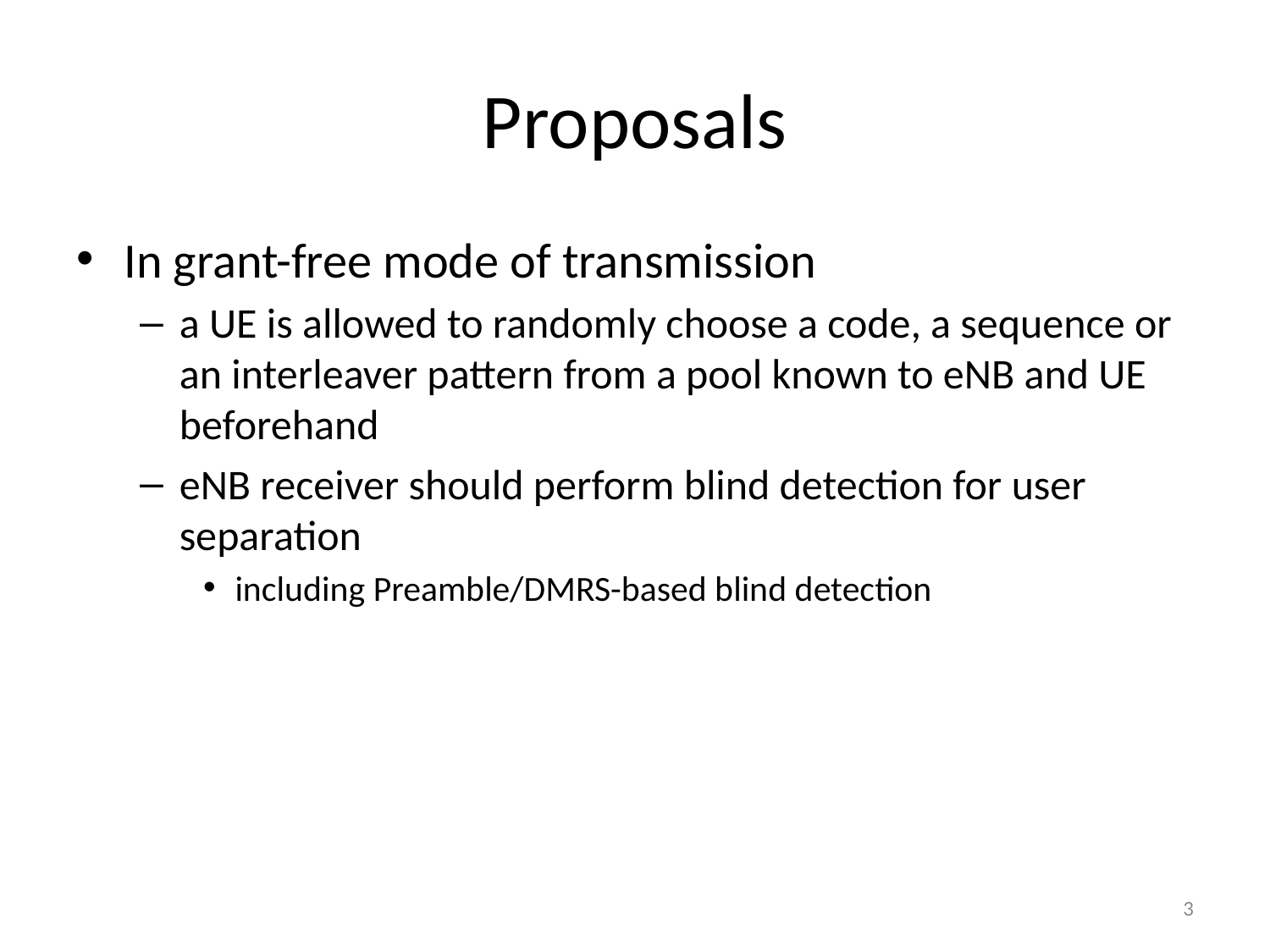

# Proposals
In grant-free mode of transmission
a UE is allowed to randomly choose a code, a sequence or an interleaver pattern from a pool known to eNB and UE beforehand
eNB receiver should perform blind detection for user separation
including Preamble/DMRS-based blind detection

3